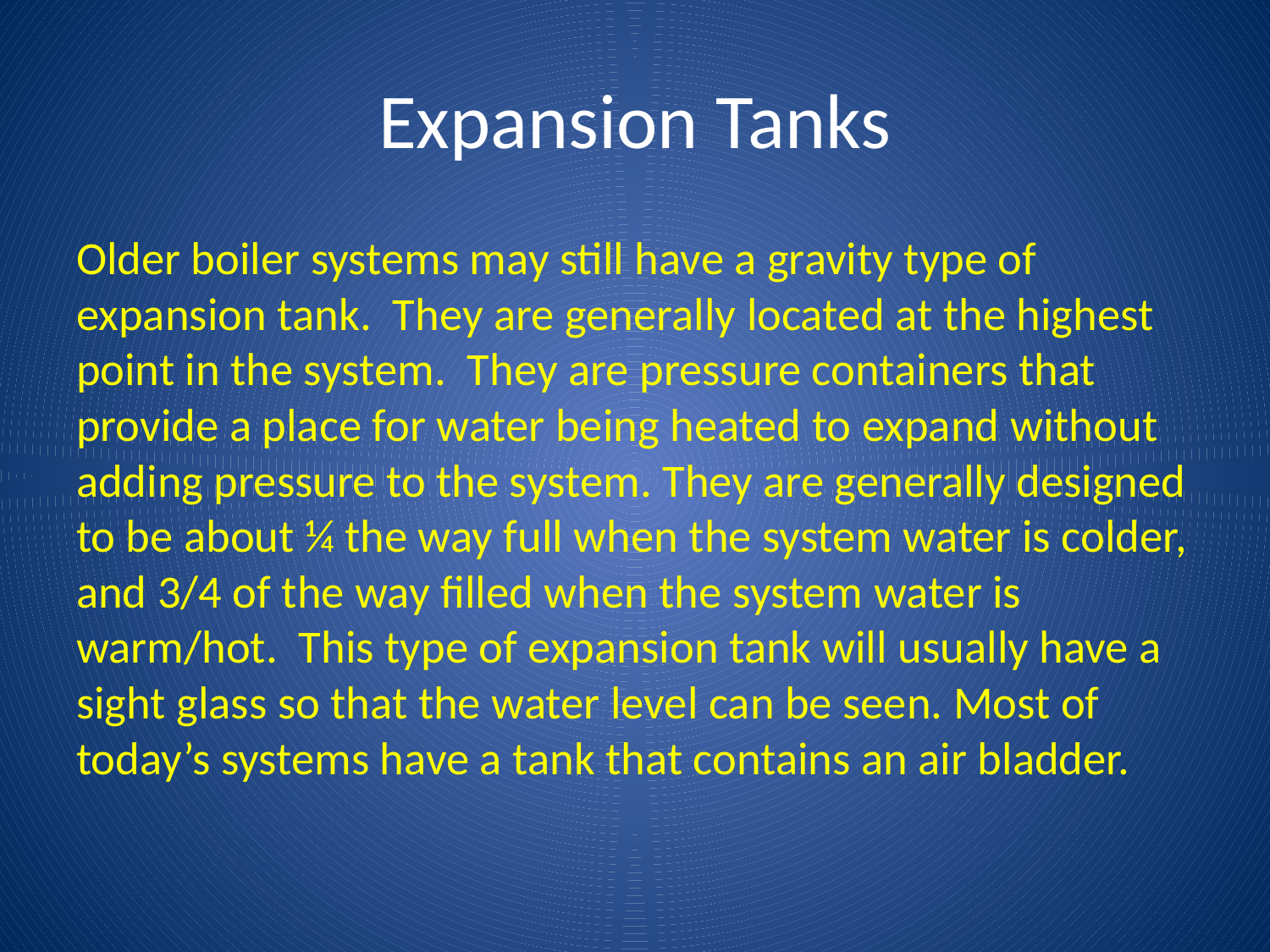

# Expansion Tanks
Older boiler systems may still have a gravity type of expansion tank.  They are generally located at the highest point in the system.  They are pressure containers that provide a place for water being heated to expand without adding pressure to the system. They are generally designed to be about ¼ the way full when the system water is colder, and 3/4 of the way filled when the system water is warm/hot.  This type of expansion tank will usually have a sight glass so that the water level can be seen. Most of today’s systems have a tank that contains an air bladder.